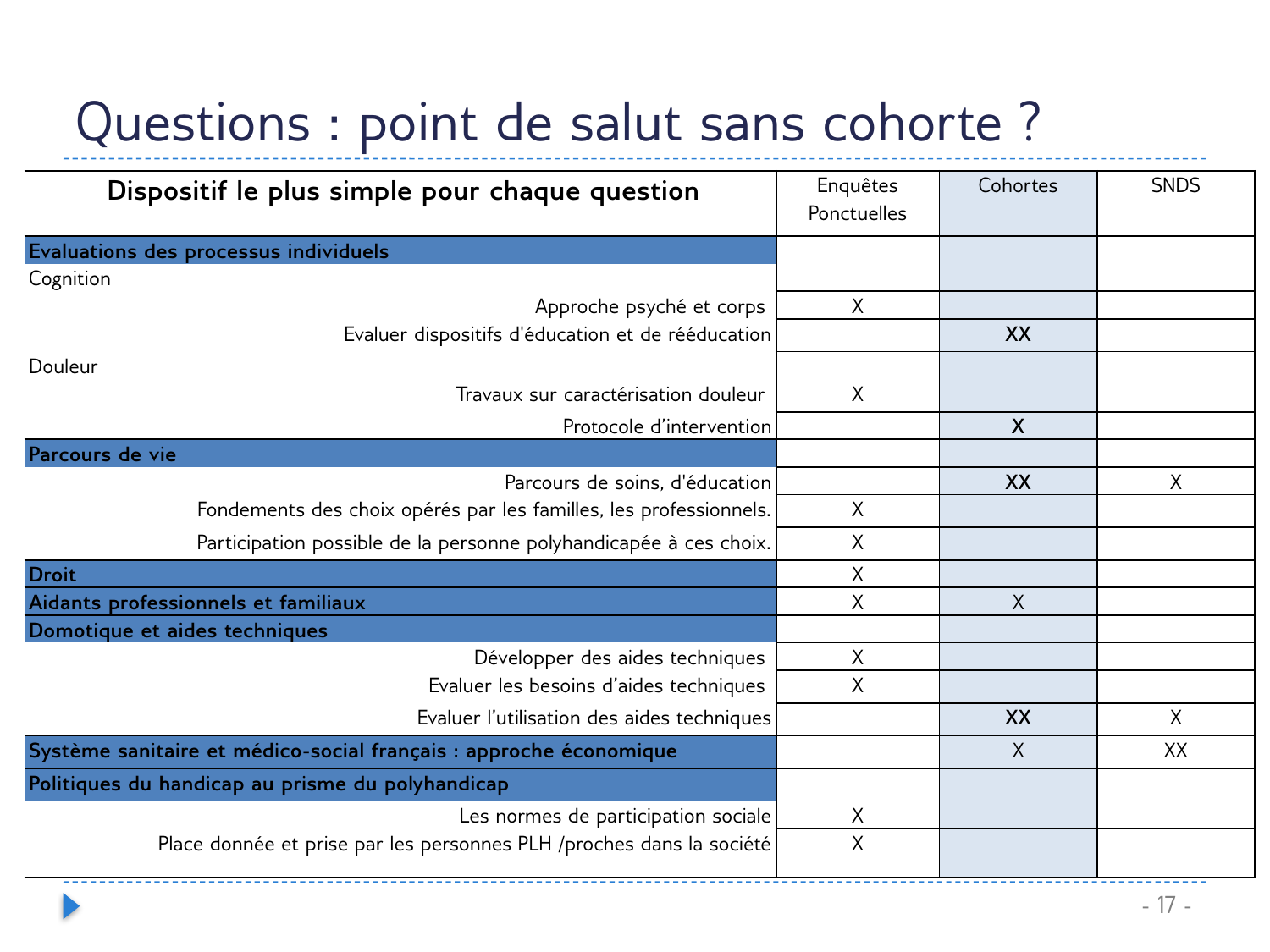

# Questions : point de salut sans cohorte ?
| Dispositif le plus simple pour chaque question | Enquêtes Ponctuelles | Cohortes | SNDS |
| --- | --- | --- | --- |
| Evaluations des processus individuels |  |  |  |
| Cognition |  |  |  |
| Approche psyché et corps | X |  |  |
| Evaluer dispositifs d'éducation et de rééducation |  | XX |  |
| Douleur |  |  |  |
| Travaux sur caractérisation douleur | X |  |  |
| Protocole d’intervention |  | X |  |
| Parcours de vie |  |  |  |
| Parcours de soins, d'éducation |  | XX | X |
| Fondements des choix opérés par les familles, les professionnels. | X |  |  |
| Participation possible de la personne polyhandicapée à ces choix. | X |  |  |
| Droit | X |  |  |
| Aidants professionnels et familiaux | X | X |  |
| Domotique et aides techniques |  |  |  |
| Développer des aides techniques | X |  |  |
| Evaluer les besoins d’aides techniques | X |  |  |
| Evaluer l’utilisation des aides techniques |  | XX | X |
| Système sanitaire et médico-social français : approche économique |  | X | XX |
| Politiques du handicap au prisme du polyhandicap |  |  |  |
| Les normes de participation sociale | X |  |  |
| Place donnée et prise par les personnes PLH /proches dans la société | X |  |  |
- 17 -